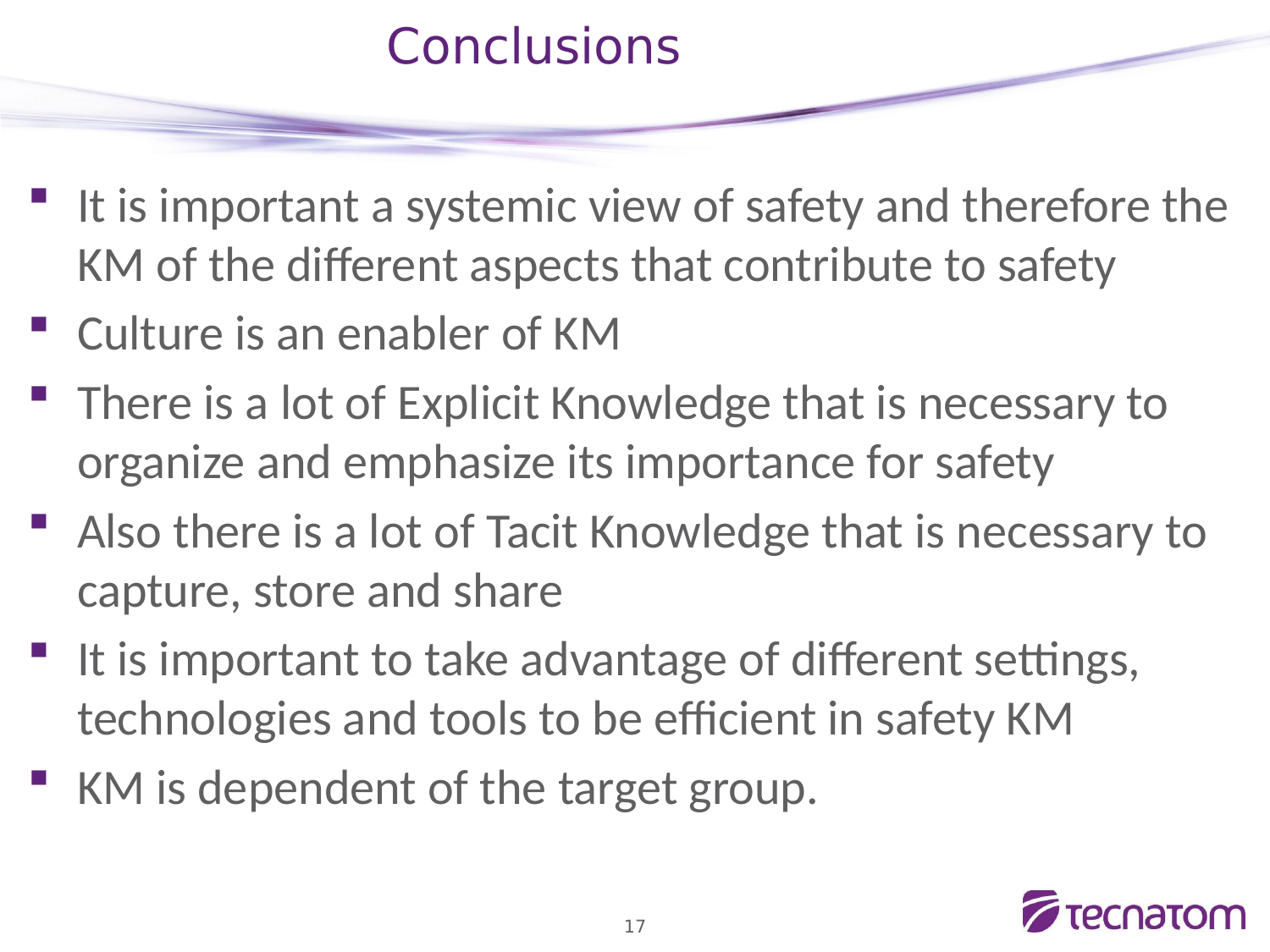

Conclusions

It is important a systemic view of safety and therefore the KM of the different aspects that contribute to safety
Culture is an enabler of KM
There is a lot of Explicit Knowledge that is necessary to organize and emphasize its importance for safety
Also there is a lot of Tacit Knowledge that is necessary to capture, store and share
It is important to take advantage of different settings, technologies and tools to be efficient in safety KM
KM is dependent of the target group.
17